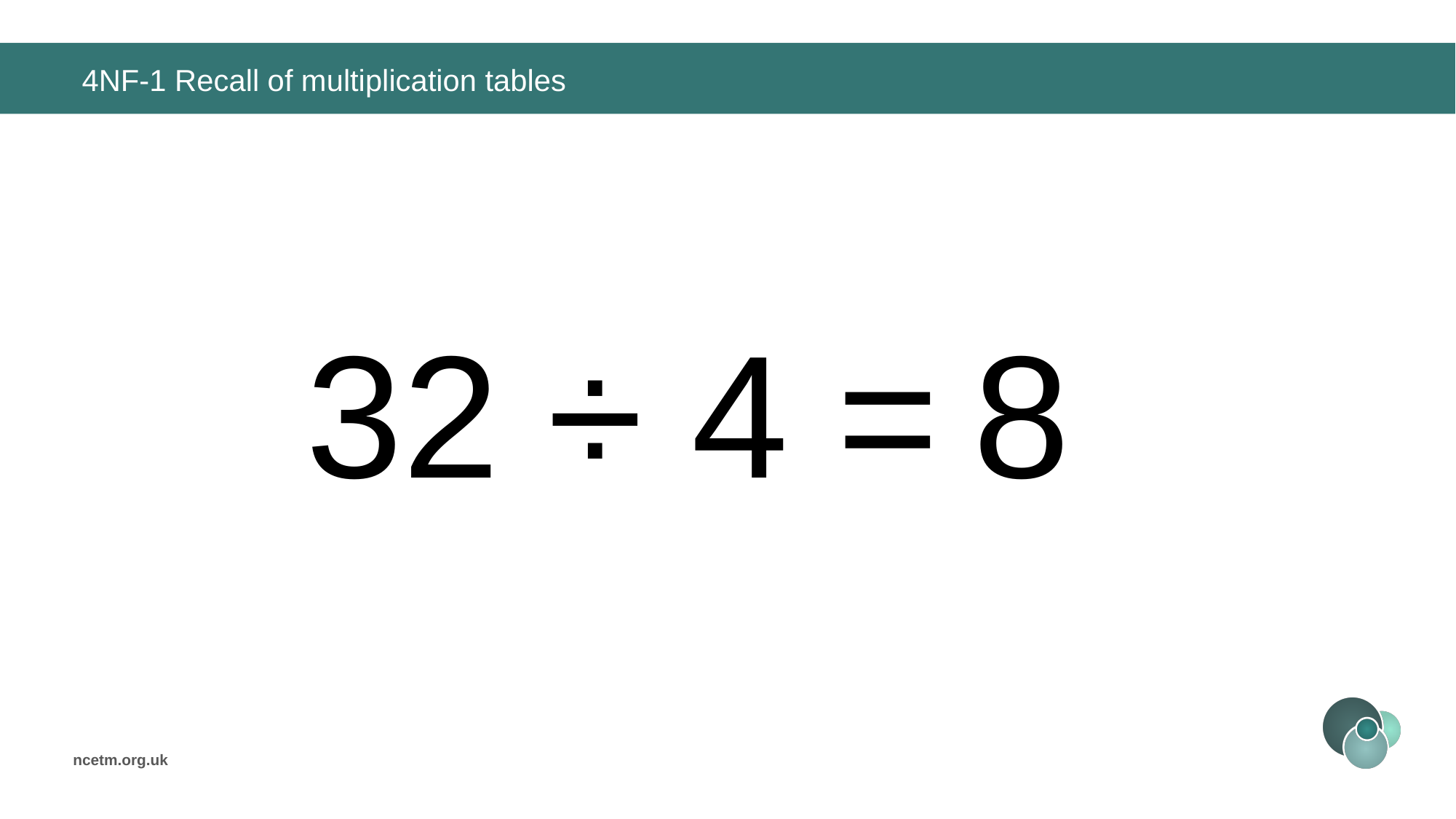

# 4NF-1 Recall of multiplication tables
32 ÷ 4 =
8